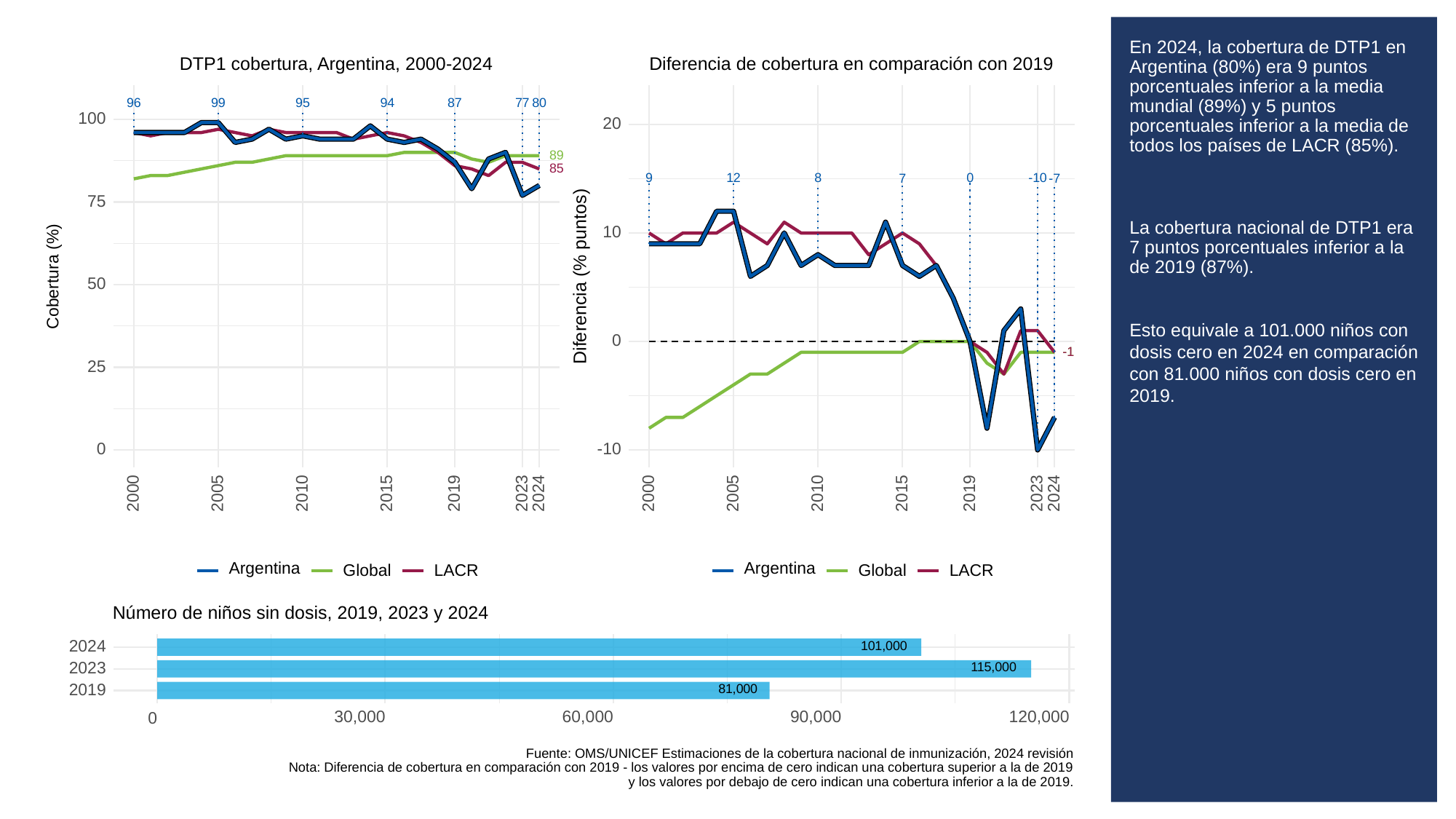

# En 2024, la cobertura de DTP1 en Argentina (80%) era 9 puntos porcentuales inferior a la media mundial (89%) y 5 puntos porcentuales inferior a la media de todos los países de LACR (85%).

La cobertura nacional de DTP1 era 7 puntos porcentuales inferior a la de 2019 (87%).

Esto equivale a 101.000 niños con dosis cero en 2024 en comparación con 81.000 niños con dosis cero en 2019.

DTP1 cobertura, Argentina, 2000-2024
Diferencia de cobertura en comparación con 2019

96
99
95
94
87
80
77

100
20

89

85
9
8
0
-10
12
7
-7

75

10

Diferencia (% puntos)
Cobertura (%)
50

0

-1
-1
25

0
-10

2023
2023
2000
2005
2010
2015
2019
2024
2000
2005
2010
2015
2019
2024
Argentina
Argentina
Global
LACR
Global
LACR

Número de niños sin dosis, 2019, 2023 y 2024

101,000
2024

115,000
2023

81,000
2019

30,000
60,000
90,000
120,000
0
Fuente: OMS/UNICEF Estimaciones de la cobertura nacional de inmunización, 2024 revisión
Nota: Diferencia de cobertura en comparación con 2019 - los valores por encima de cero indican una cobertura superior a la de 2019
y los valores por debajo de cero indican una cobertura inferior a la de 2019.